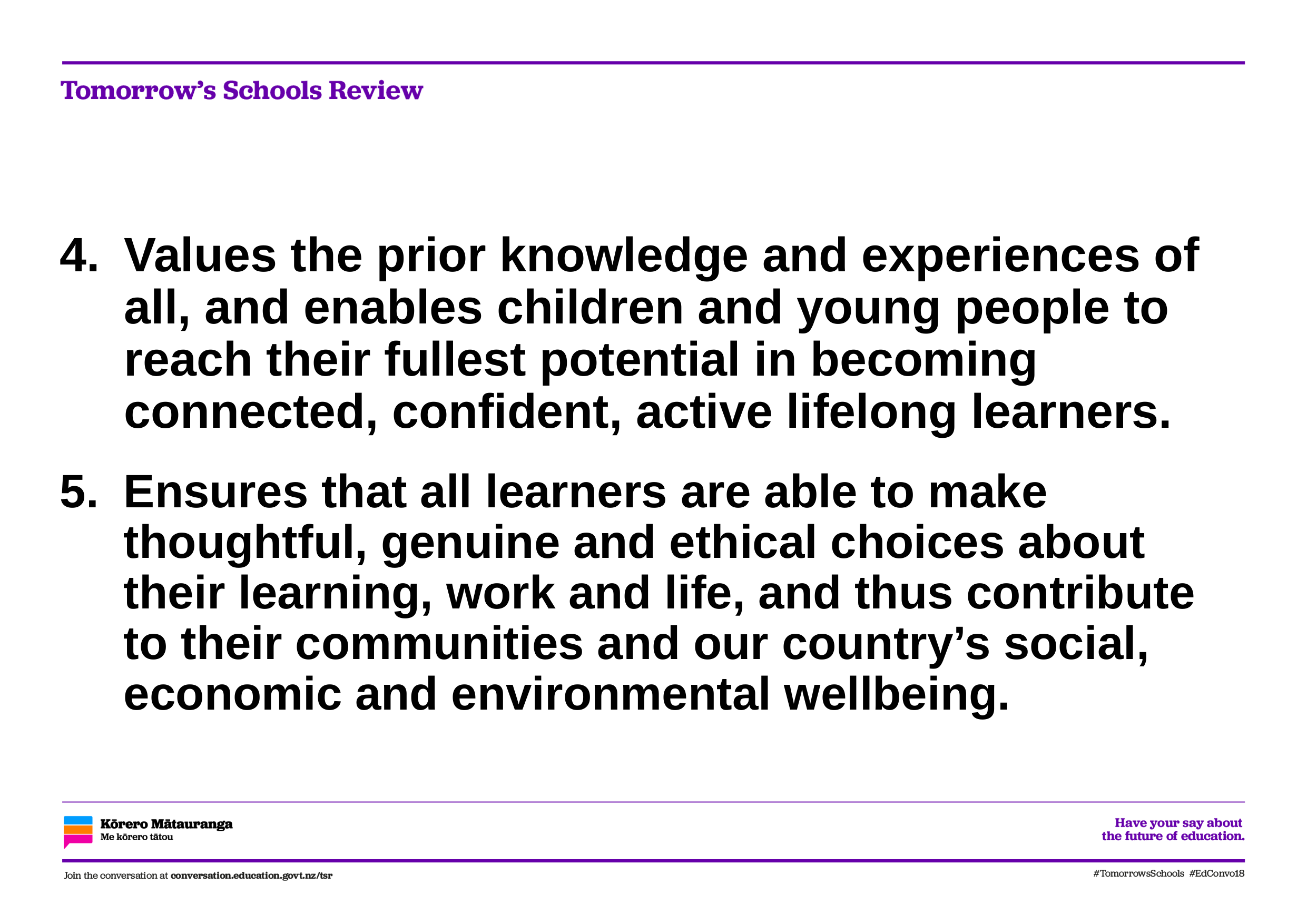

# Values the prior knowledge and experiences of all, and enables children and young people to reach their fullest potential in becoming connected, confident, active lifelong learners.
Ensures that all learners are able to make thoughtful, genuine and ethical choices about their learning, work and life, and thus contribute to their communities and our country’s social, economic and environmental wellbeing.